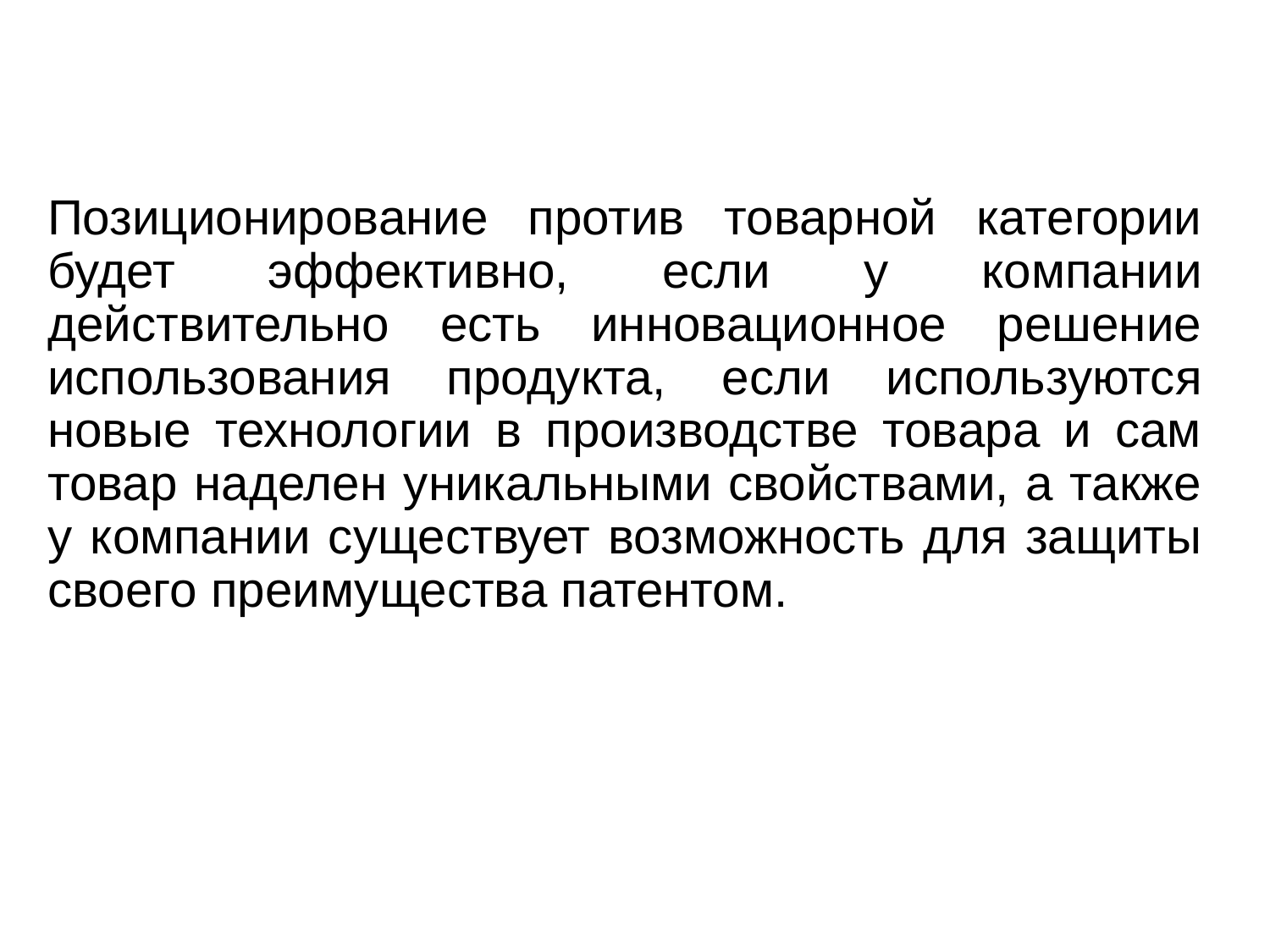

Позиционирование против товарной категории будет эффективно, если у компании действительно есть инновационное решение использования продукта, если используются новые технологии в производстве товара и сам товар наделен уникальными свойствами, а также у компании существует возможность для защиты своего преимущества патентом.